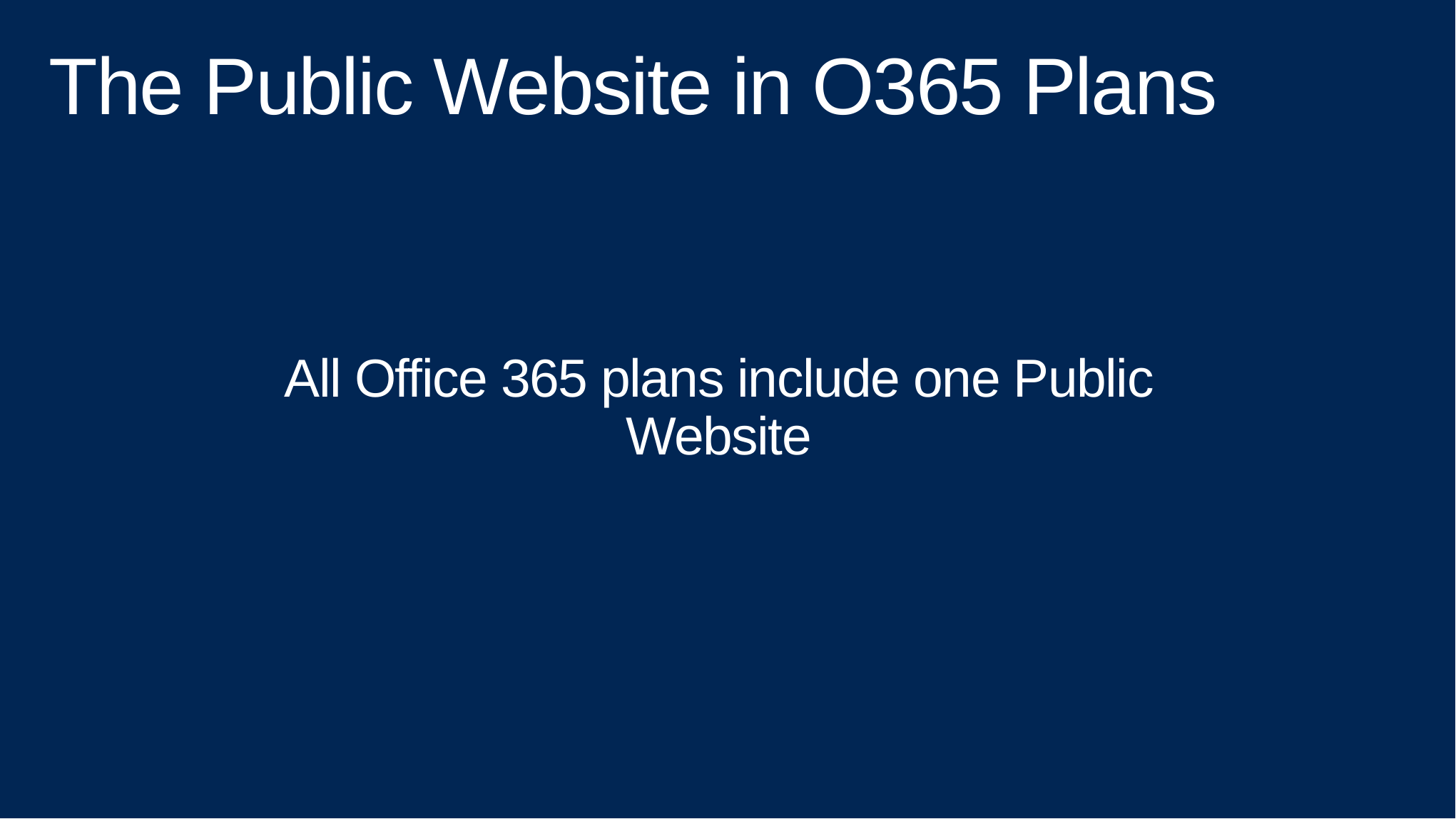

# The Public Website in O365 Plans
All Office 365 plans include one Public Website